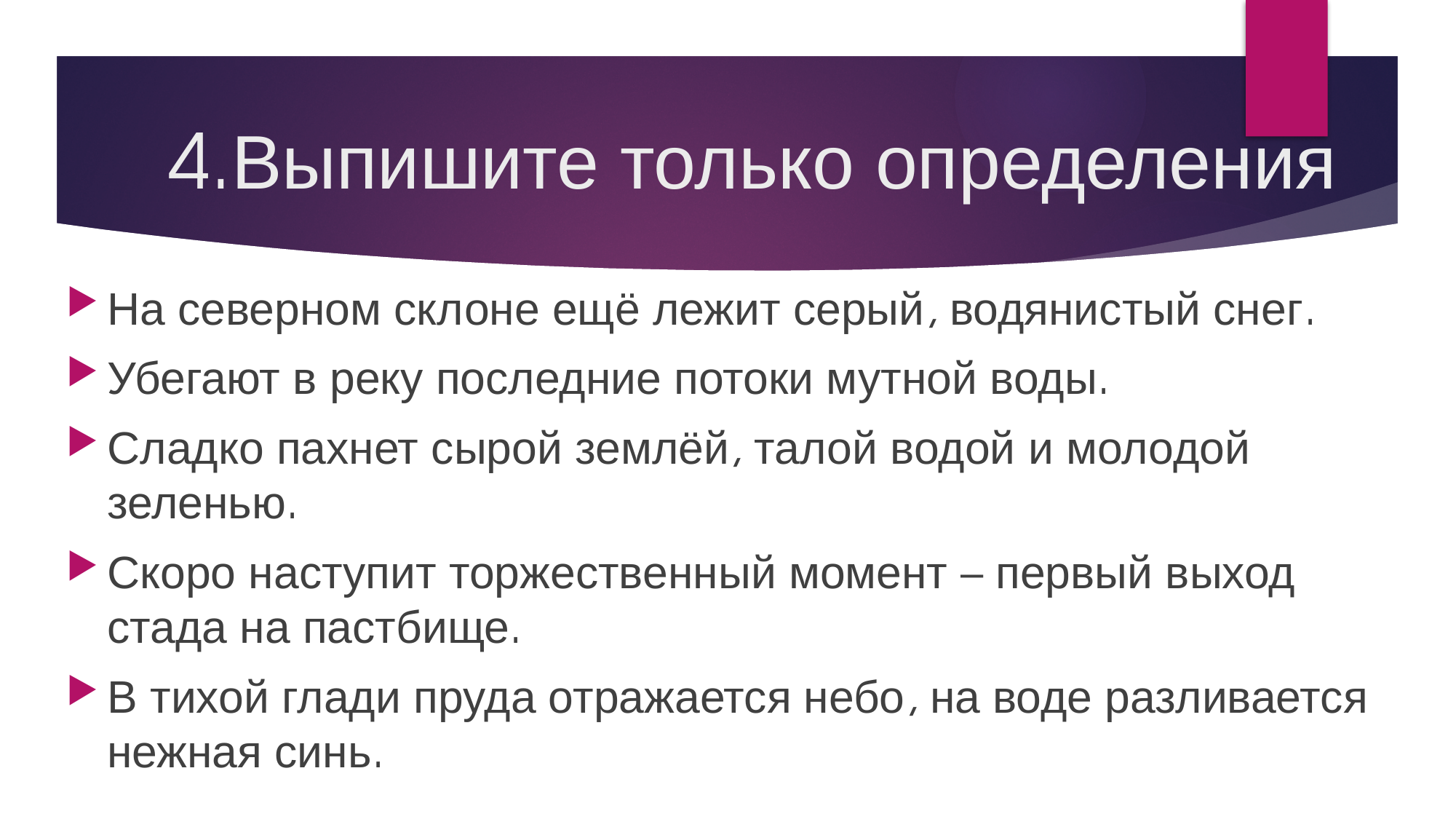

# 4.Выпишите только определения
На северном склоне ещё лежит серый, водянистый снег.
Убегают в реку последние потоки мутной воды.
Сладко пахнет сырой землёй, талой водой и молодой зеленью.
Скоро наступит торжественный момент – первый выход стада на пастбище.
В тихой глади пруда отражается небо, на воде разливается нежная синь.